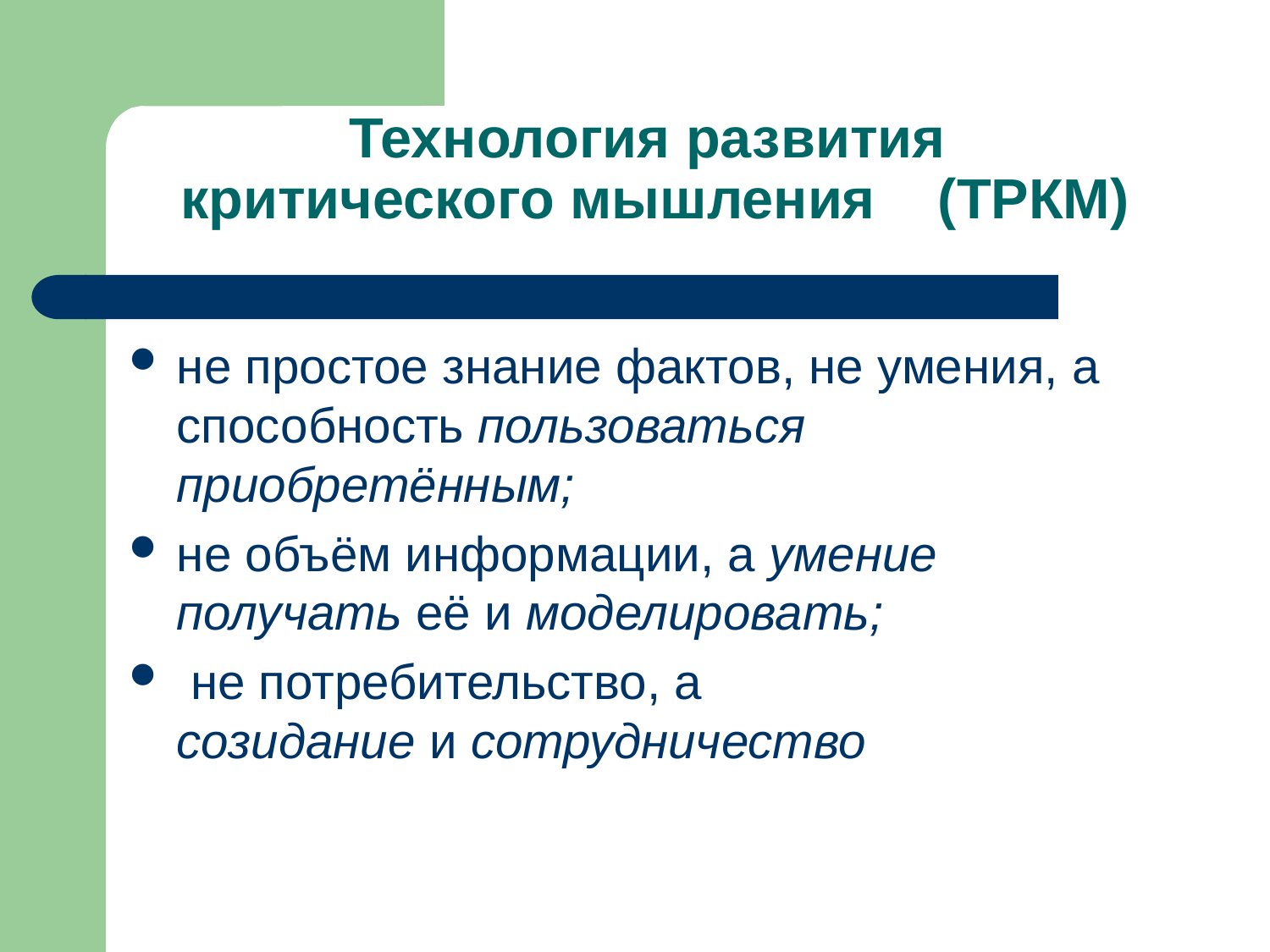

# Технология развития критического мышления    (ТРКМ)
не простое знание фактов, не умения, а способность пользоваться приобретённым;
не объём информации, а умение получать её и моделировать;
 не потребительство, а созидание и сотрудничество